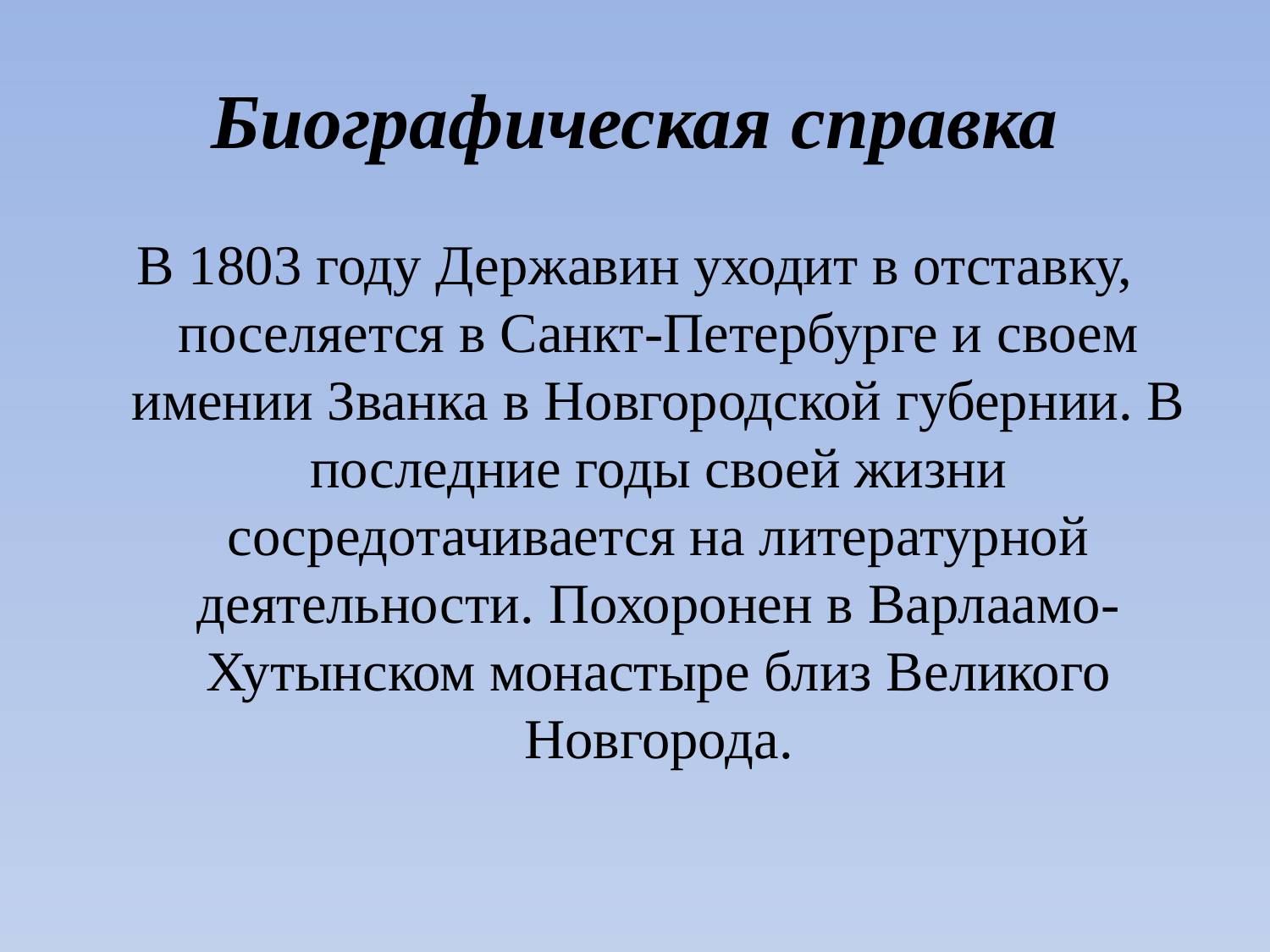

# Биографическая справка
В 1803 году Державин уходит в отставку, поселяется в Санкт-Петербурге и своем имении Званка в Новгородской губернии. В последние годы своей жизни сосредотачивается на литературной деятельности. Похоронен в Варлаамо-Хутынском монастыре близ Великого Новгорода.